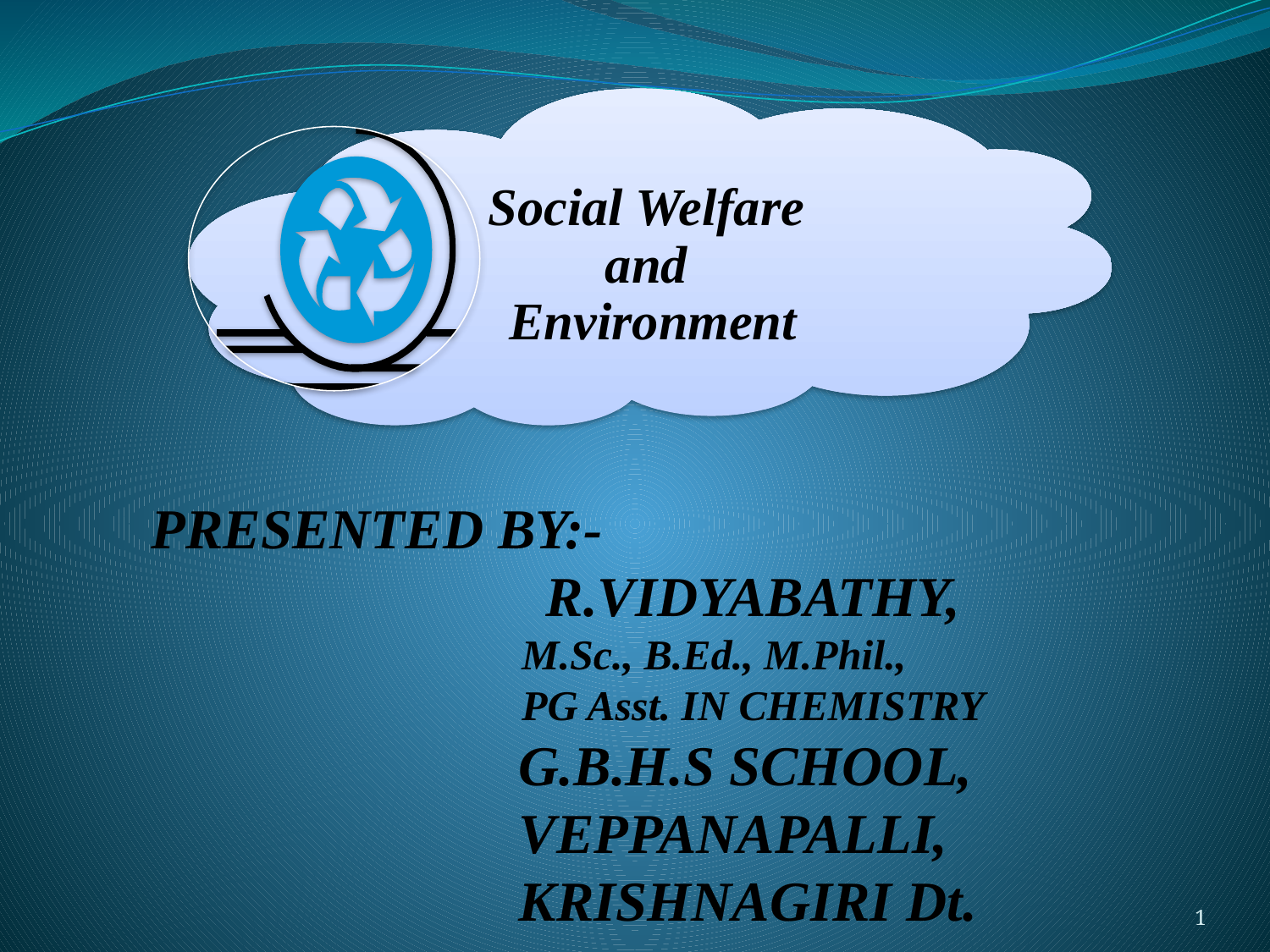

Social Welfare
and
Environment
Presented by:-
		                 R.VIDYABATHY,
                                   M.Sc., B.Ed., M.Phil.,
                                   PG Asst. IN CHEMISTRY
		        G.B.H.S SCHOOL,
		        VEPPANAPALLI,
		        KRISHNAGIRI Dt.
1